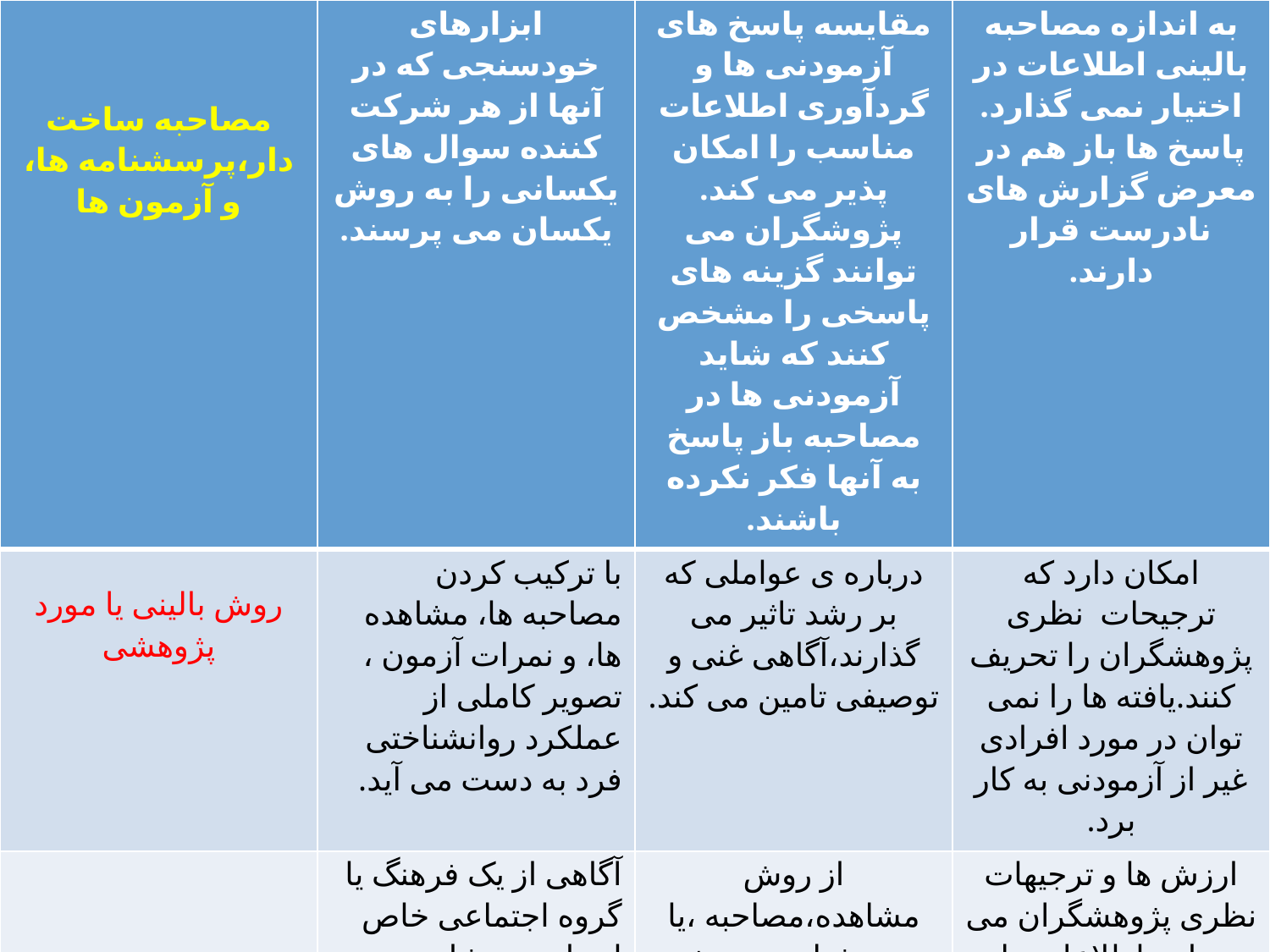

| مصاحبه ساخت دار،پرسشنامه ها، و آزمون ها | ابزارهای خودسنجی که در آنها از هر شرکت کننده سوال های یکسانی را به روش یکسان می پرسند. | مقایسه پاسخ های آزمودنی ها و گردآوری اطلاعات مناسب را امکان پذیر می کند. پژوشگران می توانند گزینه های پاسخی را مشخص کنند که شاید آزمودنی ها در مصاحبه باز پاسخ به آنها فکر نکرده باشند. | به اندازه مصاحبه بالینی اطلاعات در اختیار نمی گذارد. پاسخ ها باز هم در معرض گزارش های نادرست قرار دارند. |
| --- | --- | --- | --- |
| روش بالینی یا مورد پژوهشی | با ترکیب کردن مصاحبه ها، مشاهده ها، و نمرات آزمون ، تصویر کاملی از عملکرد روانشناختی فرد به دست می آید. | درباره ی عواملی که بر رشد تاثیر می گذارند،آگاهی غنی و توصیفی تامین می کند. | امکان دارد که ترجیحات نظری پژوهشگران را تحریف کنند.یافته ها را نمی توان در مورد افرادی غیر از آزمودنی به کار برد. |
| قوم نگاری | آگاهی از یک فرهنگ یا گروه اجتماعی خاص از طریق مشاهده آزمودنی؛ پژوهشگر با یادداشت برداری میدانی،می کوشد از ارزش ها و فرایند های اجتماعی منحصر به فرد آن فرهنگ آگاه شود. | از روش مشاهده،مصاحبه ،یا پرسشنامه،توصیف دقیق تر و کامل تری را در اختیار می گذارد. | ارزش ها و ترجیهات نظری پژوهشگران می توانند اطلاعات را تحریف کنند. یافته ها را نمی توان به افراد و موقعیت های دیگر غیر از آنچه که مورد مطالعه قرار گرفته است تعمیم داد. |
33
www.modirkade.ir